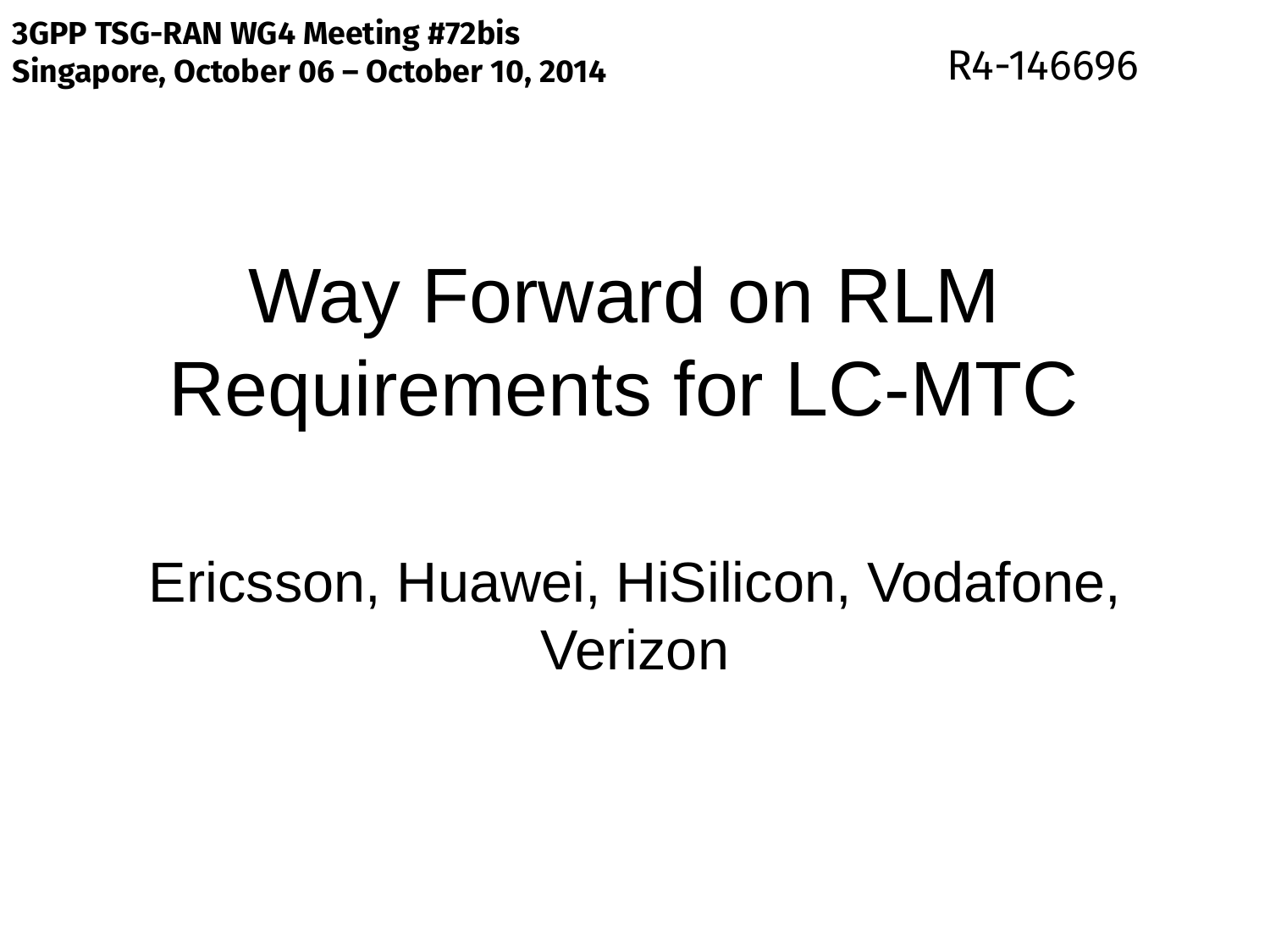

3GPP TSG-RAN WG4 Meeting #72bis
Singapore, October 06 – October 10, 2014
R4-146696
# Way Forward on RLM Requirements for LC-MTC
Ericsson, Huawei, HiSilicon, Vodafone, Verizon